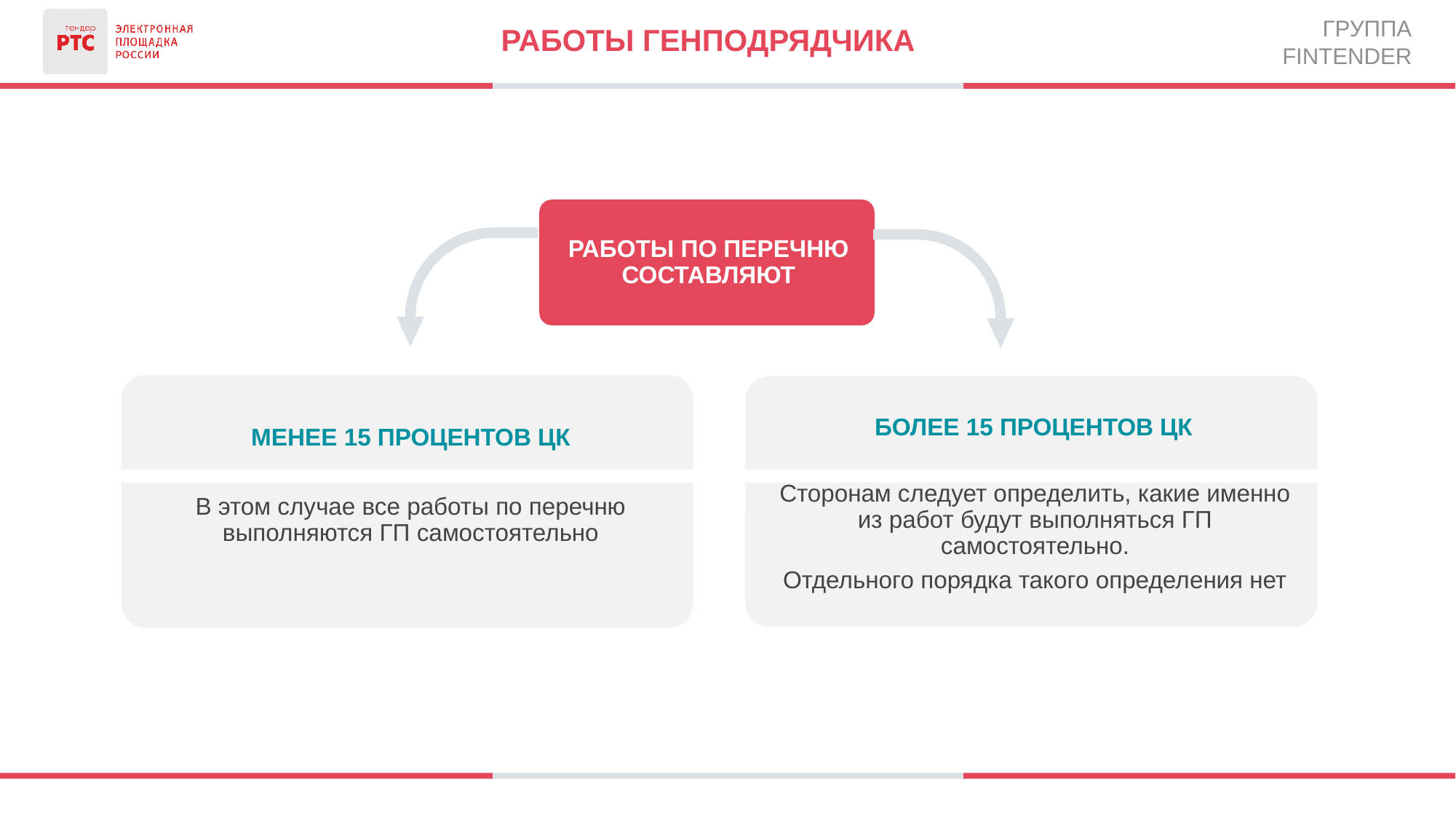

# Работы генподрядчика

РАБОТЫ ПО ПЕРЕЧНЮ СОСТАВЛЯЮТ

Сторонам следует определить, какие именно из работ будут выполняться ГП самостоятельно.
Отдельного порядка такого определения нет

МЕНЕЕ 15 ПРОЦЕНТОВ ЦК

В этом случае все работы по перечню выполняются ГП самостоятельно

БОЛЕЕ 15 ПРОЦЕНТОВ ЦК